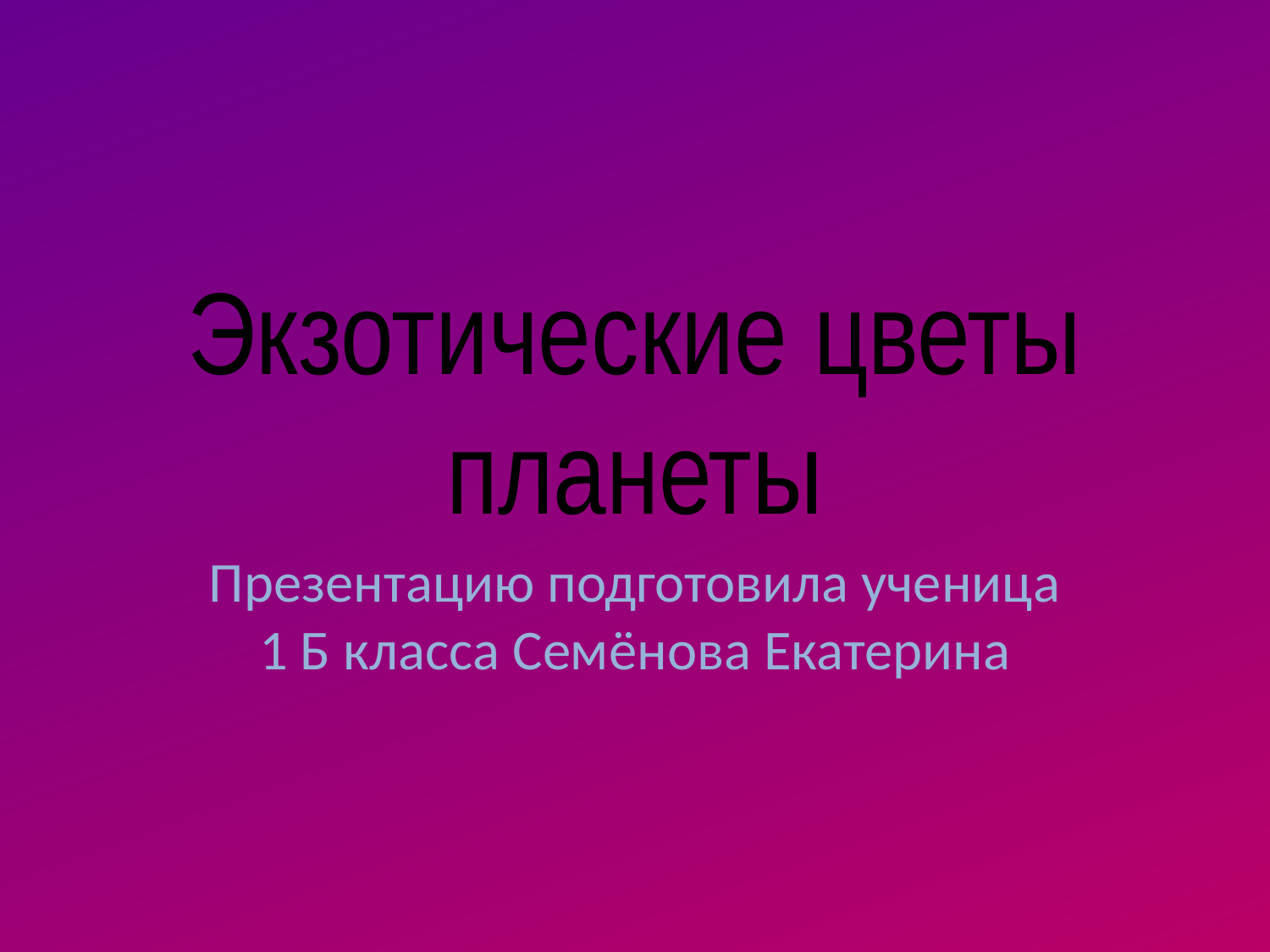

# Экзотические цветы планеты
Презентацию подготовила ученица 1 Б класса Семёнова Екатерина